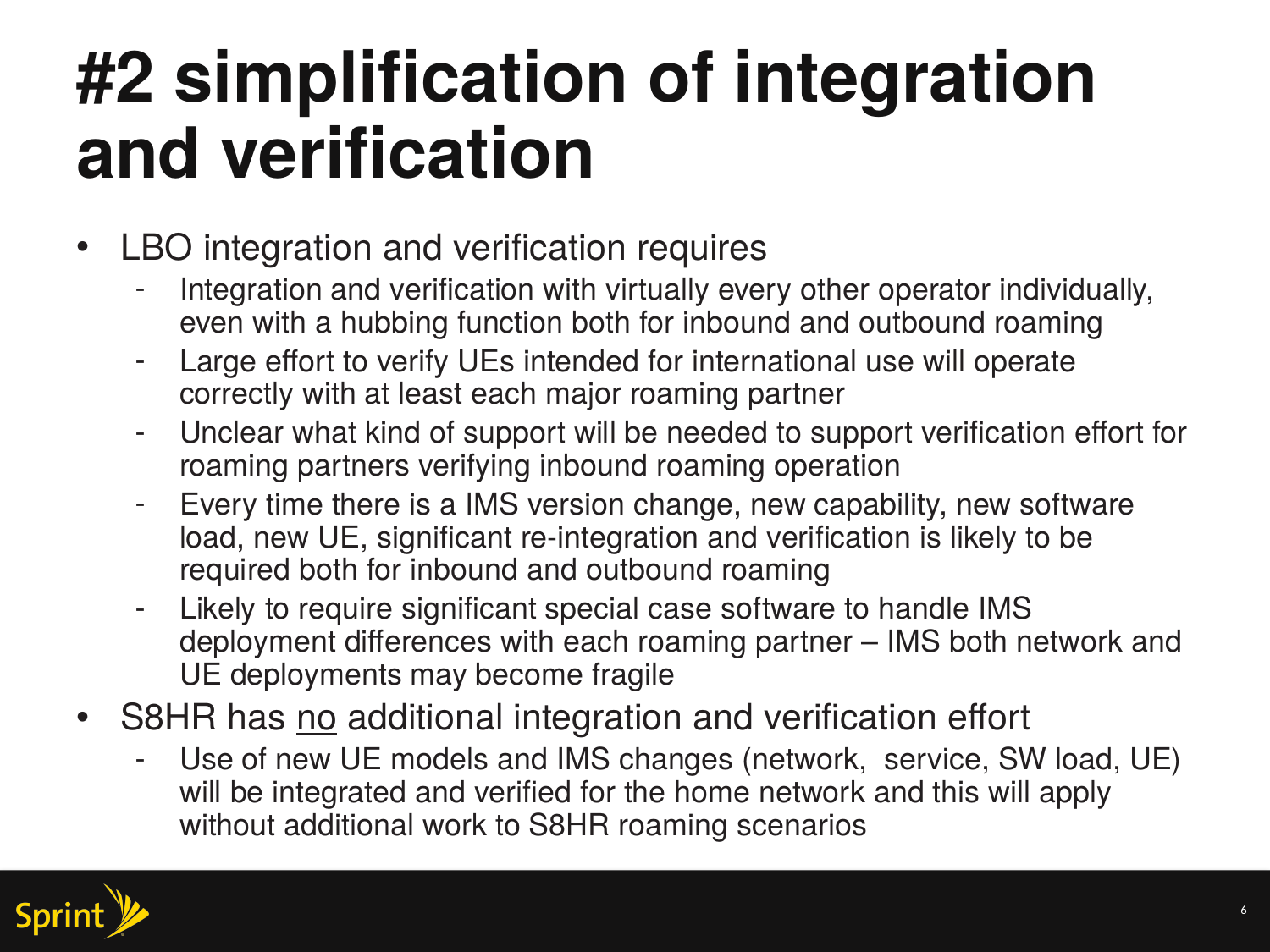

# #2 simplification of integration and verification
LBO integration and verification requires
Integration and verification with virtually every other operator individually, even with a hubbing function both for inbound and outbound roaming
Large effort to verify UEs intended for international use will operate correctly with at least each major roaming partner
Unclear what kind of support will be needed to support verification effort for roaming partners verifying inbound roaming operation
Every time there is a IMS version change, new capability, new software load, new UE, significant re-integration and verification is likely to be required both for inbound and outbound roaming
Likely to require significant special case software to handle IMS deployment differences with each roaming partner – IMS both network and UE deployments may become fragile
S8HR has no additional integration and verification effort
Use of new UE models and IMS changes (network,  service, SW load, UE) will be integrated and verified for the home network and this will apply without additional work to S8HR roaming scenarios